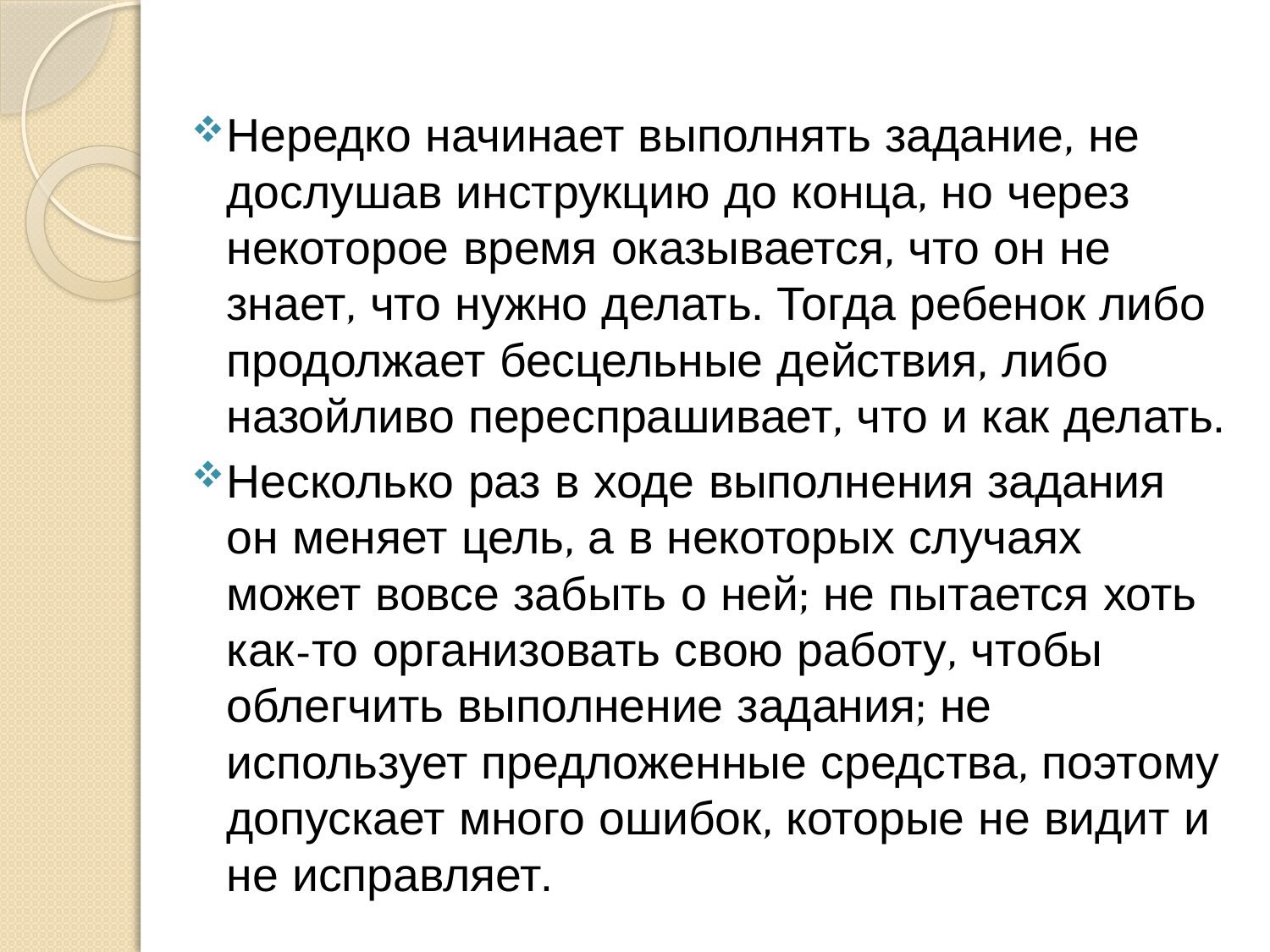

Нередко начинает выполнять задание, не дослушав инструкцию до конца, но через некоторое время оказывается, что он не знает, что нужно делать. Тогда ребенок либо продолжает бесцельные действия, либо назойливо переспрашивает, что и как делать.
Несколько раз в ходе выполнения задания он меняет цель, а в некоторых случаях может вовсе забыть о ней; не пытается хоть как-то организовать свою работу, чтобы облегчить выполнение задания; не использует предложенные средства, поэтому допускает много ошибок, которые не видит и не исправляет.